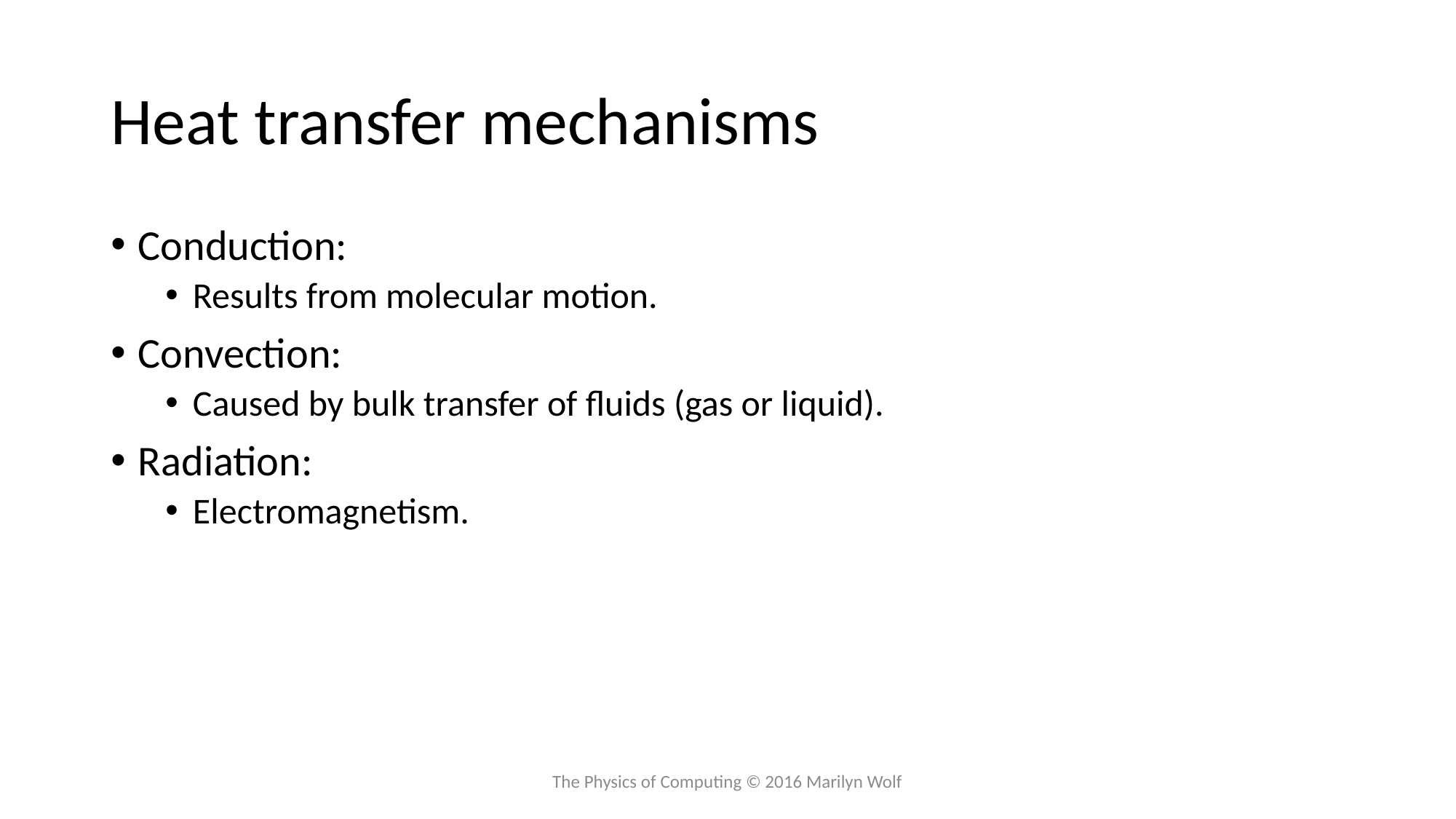

# Heat transfer mechanisms
Conduction:
Results from molecular motion.
Convection:
Caused by bulk transfer of fluids (gas or liquid).
Radiation:
Electromagnetism.
The Physics of Computing © 2016 Marilyn Wolf